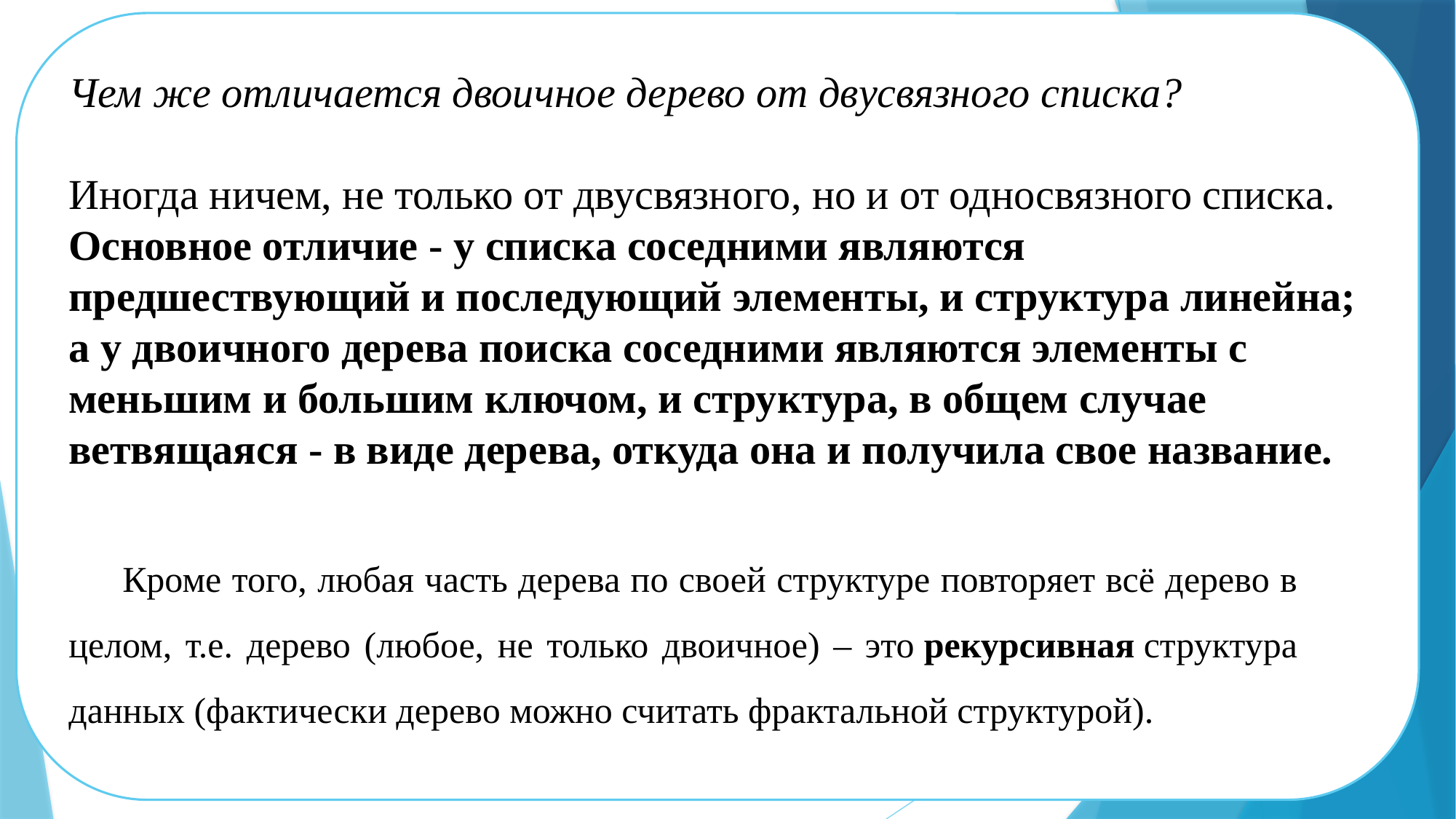

Чем же отличается двоичное дерево от двусвязного списка?

Иногда ничем, не только от двусвязного, но и от односвязного списка. Основное отличие - у списка соседними являются предшествующий и последующий элементы, и структура линейна; а у двоичного дерева поиска соседними являются элементы с меньшим и большим ключом, и структура, в общем случае ветвящаяся - в виде дерева, откуда она и получила свое название.
Кроме того, любая часть дерева по своей структуре повторяет всё дерево в целом, т.е. дерево (любое, не только двоичное) – это рекурсивная структура данных (фактически дерево можно считать фрактальной структурой).